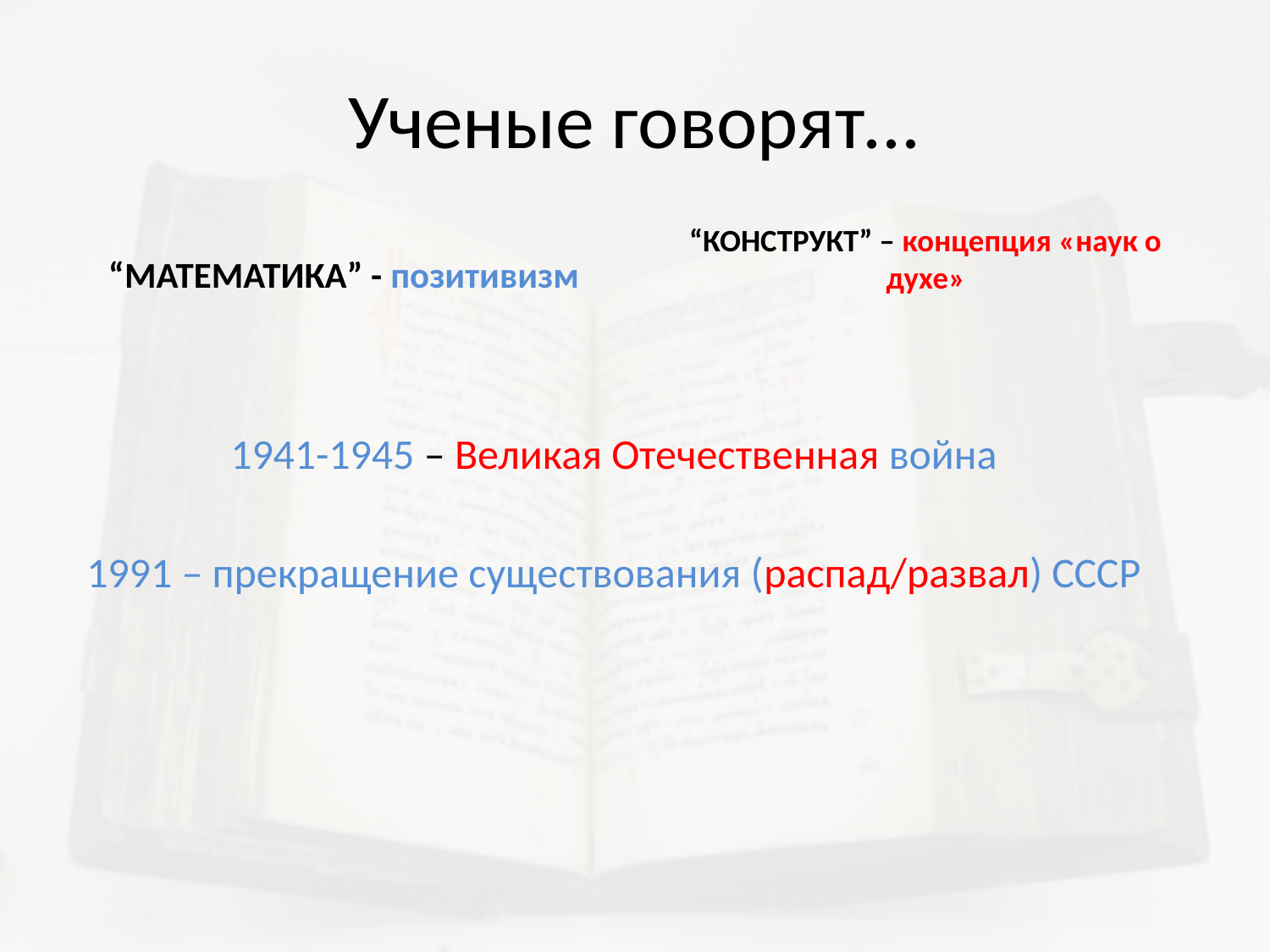

# Ученые говорят...
“МАТЕМАТИКА” - позитивизм
“КОНСТРУКТ” – концепция «наук о духе»

1941-1945 – Великая Отечественная война

1991 – прекращение существования (распад/развал) СССР